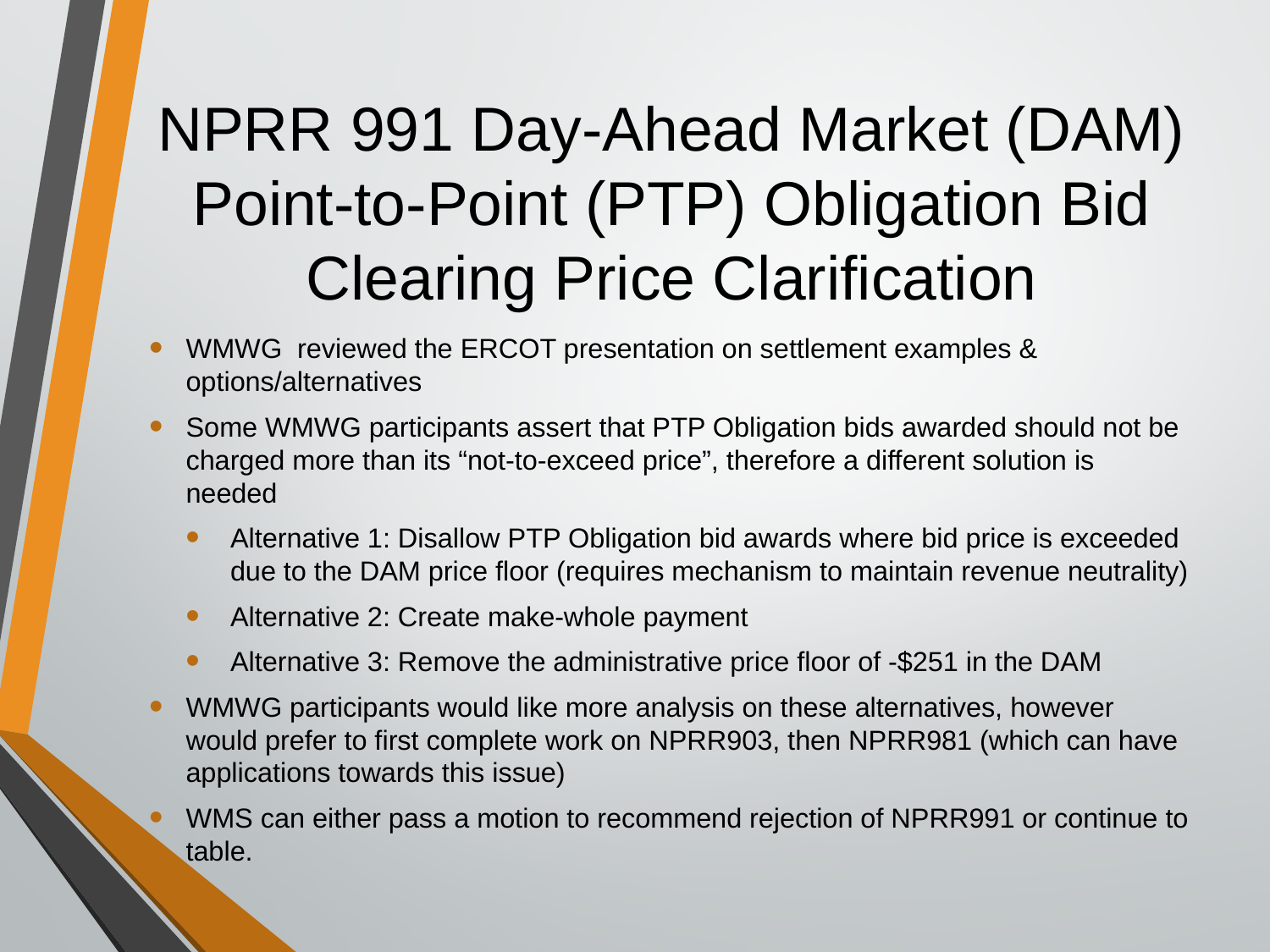

# NPRR 991 Day-Ahead Market (DAM) Point-to-Point (PTP) Obligation Bid Clearing Price Clarification
WMWG  reviewed the ERCOT presentation on settlement examples & options/alternatives
Some WMWG participants assert that PTP Obligation bids awarded should not be charged more than its “not-to-exceed price”, therefore a different solution is needed
Alternative 1: Disallow PTP Obligation bid awards where bid price is exceeded due to the DAM price floor (requires mechanism to maintain revenue neutrality)
Alternative 2: Create make-whole payment
Alternative 3: Remove the administrative price floor of -$251 in the DAM
WMWG participants would like more analysis on these alternatives, however would prefer to first complete work on NPRR903, then NPRR981 (which can have applications towards this issue)
WMS can either pass a motion to recommend rejection of NPRR991 or continue to table.